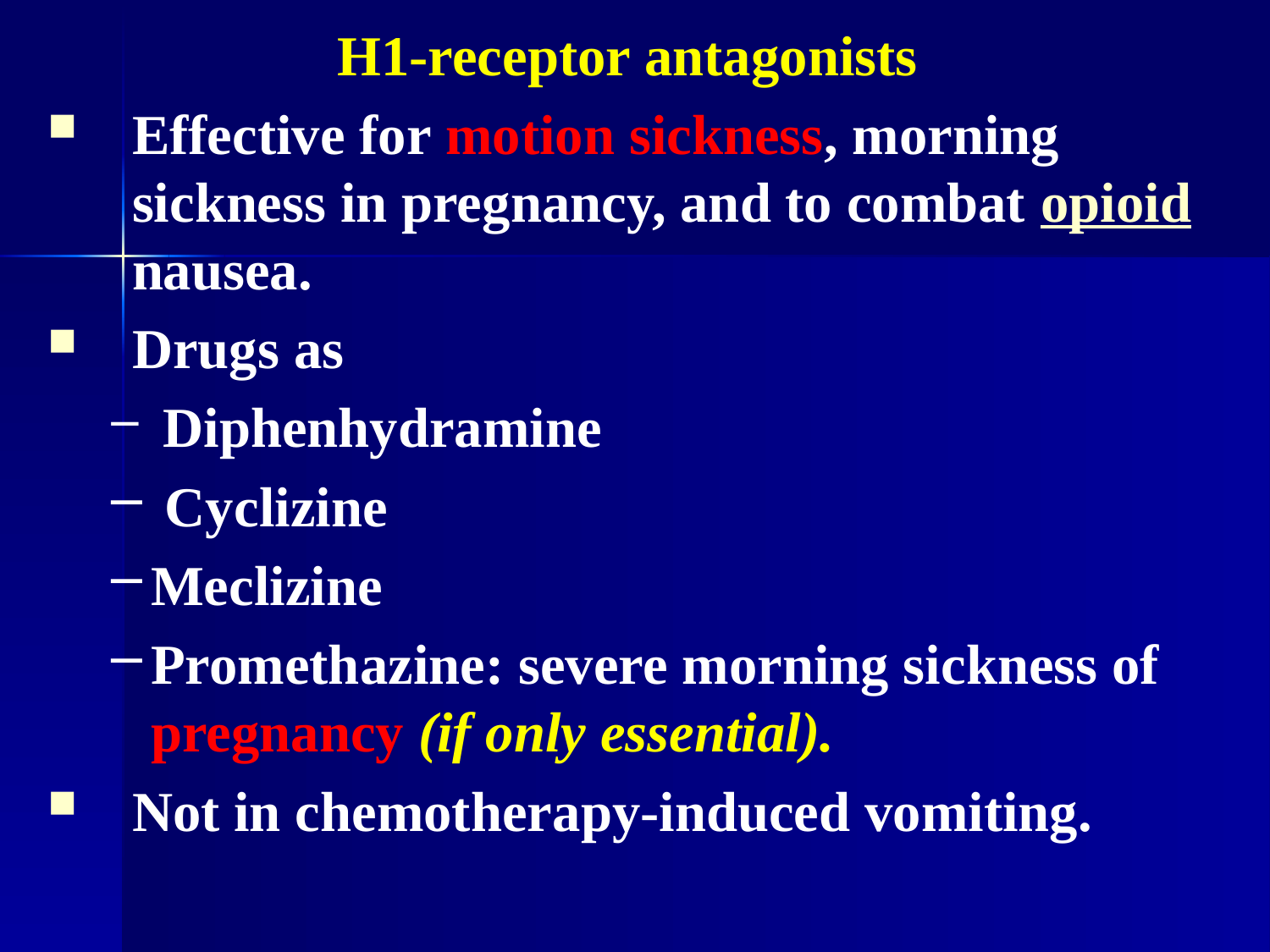

H1-receptor antagonists
Effective for motion sickness, morning sickness in pregnancy, and to combat opioid nausea.
Drugs as
 Diphenhydramine
 Cyclizine
Meclizine
Promethazine: severe morning sickness of pregnancy (if only essential).
Not in chemotherapy-induced vomiting.